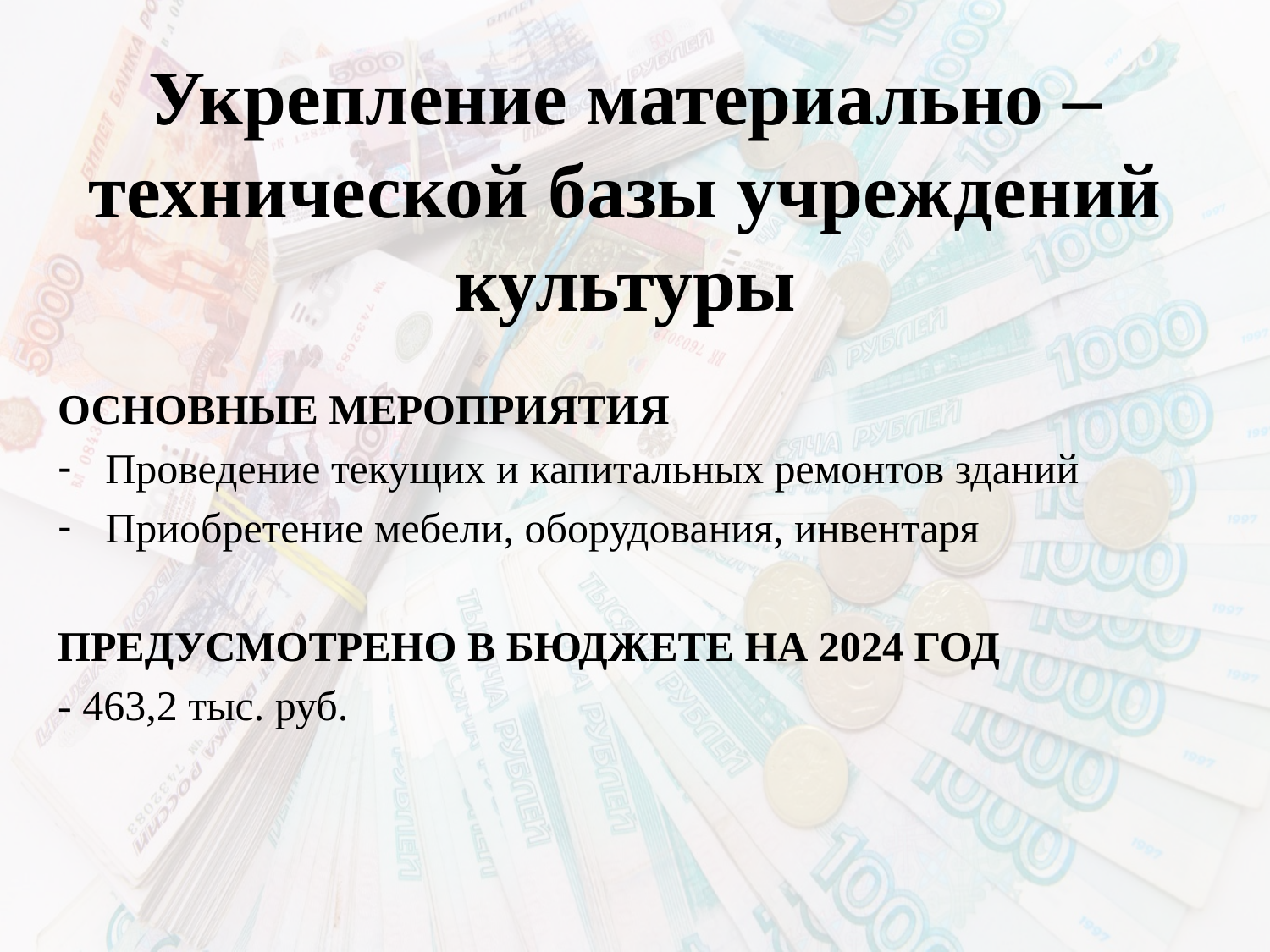

# Укрепление материально – технической базы учреждений культуры
ОСНОВНЫЕ МЕРОПРИЯТИЯ
Проведение текущих и капитальных ремонтов зданий
Приобретение мебели, оборудования, инвентаря

ПРЕДУСМОТРЕНО В БЮДЖЕТЕ НА 2024 ГОД
- 463,2 тыс. руб.